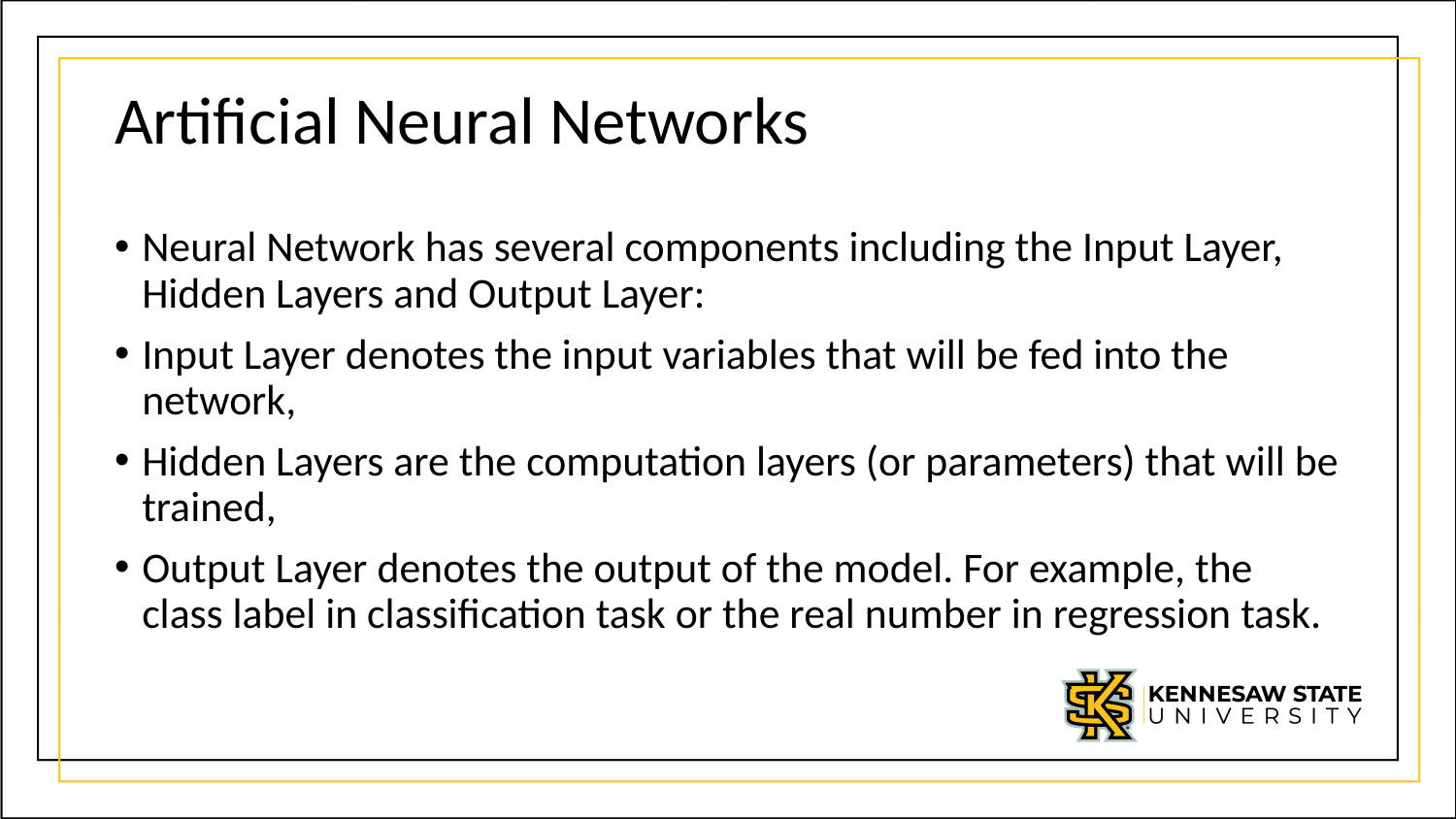

# Artificial Neural Networks
Neural Network has several components including the Input Layer, Hidden Layers and Output Layer:
Input Layer denotes the input variables that will be fed into the network,
Hidden Layers are the computation layers (or parameters) that will be trained,
Output Layer denotes the output of the model. For example, the class label in classification task or the real number in regression task.